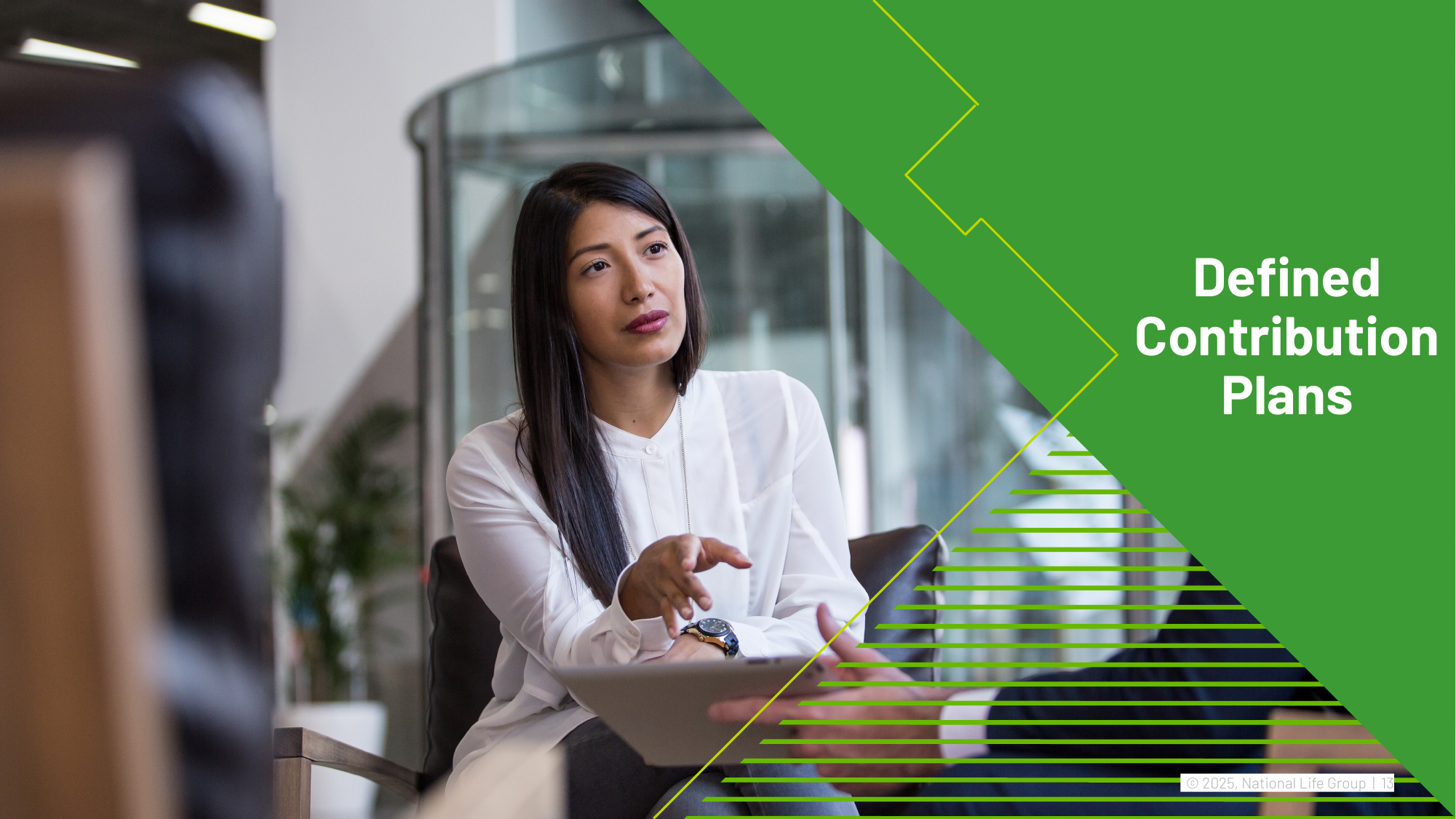

Defined Contribution Plans
© 2025, National Life Group  |  13